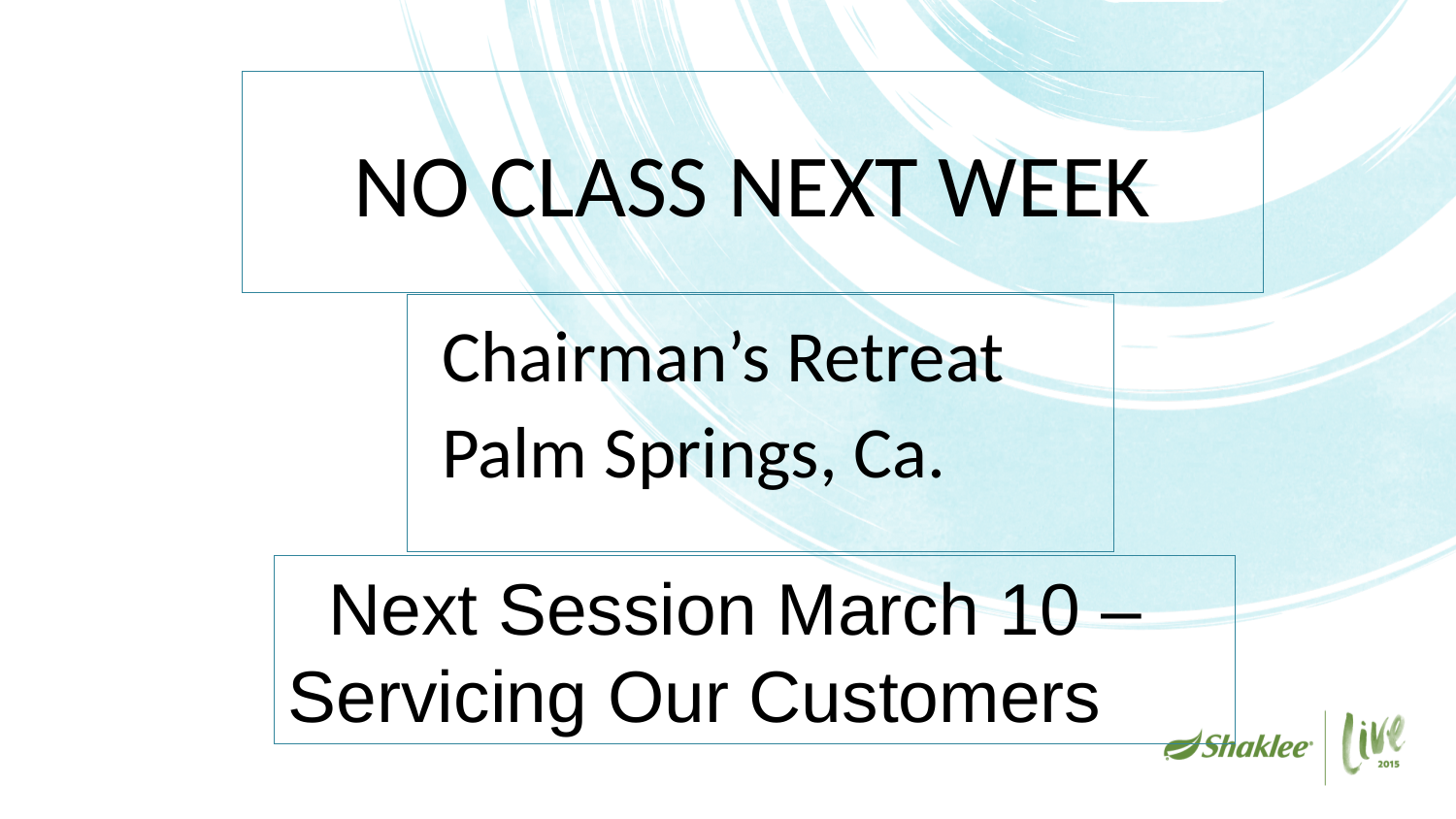

# NO CLASS NEXT WEEK
Chairman’s Retreat
Palm Springs, Ca.
  Next Session March 10 – Servicing Our Customers